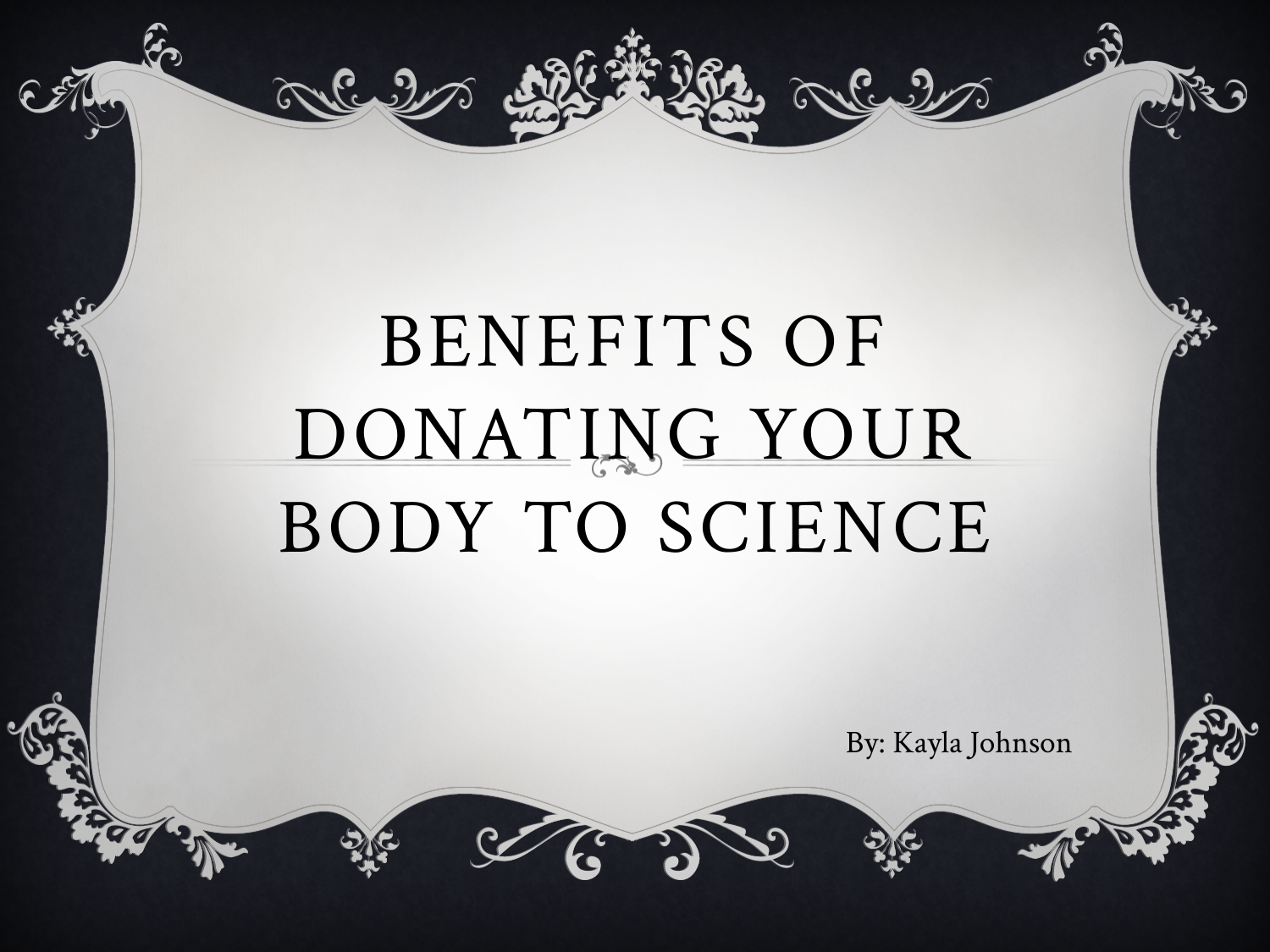

# benefits OF DONATING YOUR BODY TO SCIENCE
                By: Kayla Johnson